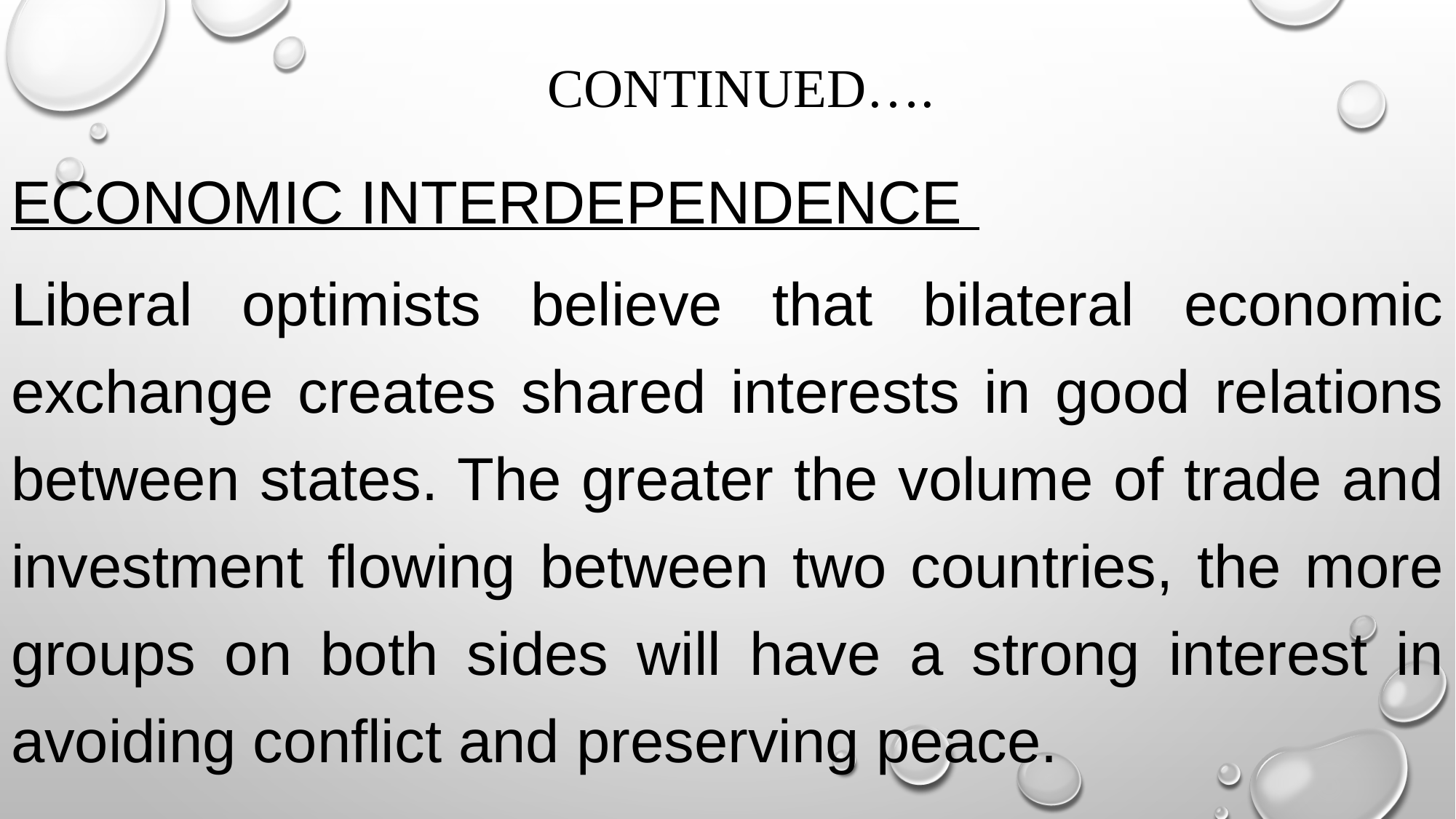

# continued….
ECONOMIC INTERDEPENDENCE
Liberal optimists believe that bilateral economic exchange creates shared interests in good relations between states. The greater the volume of trade and investment flowing between two countries, the more groups on both sides will have a strong interest in avoiding conflict and preserving peace.